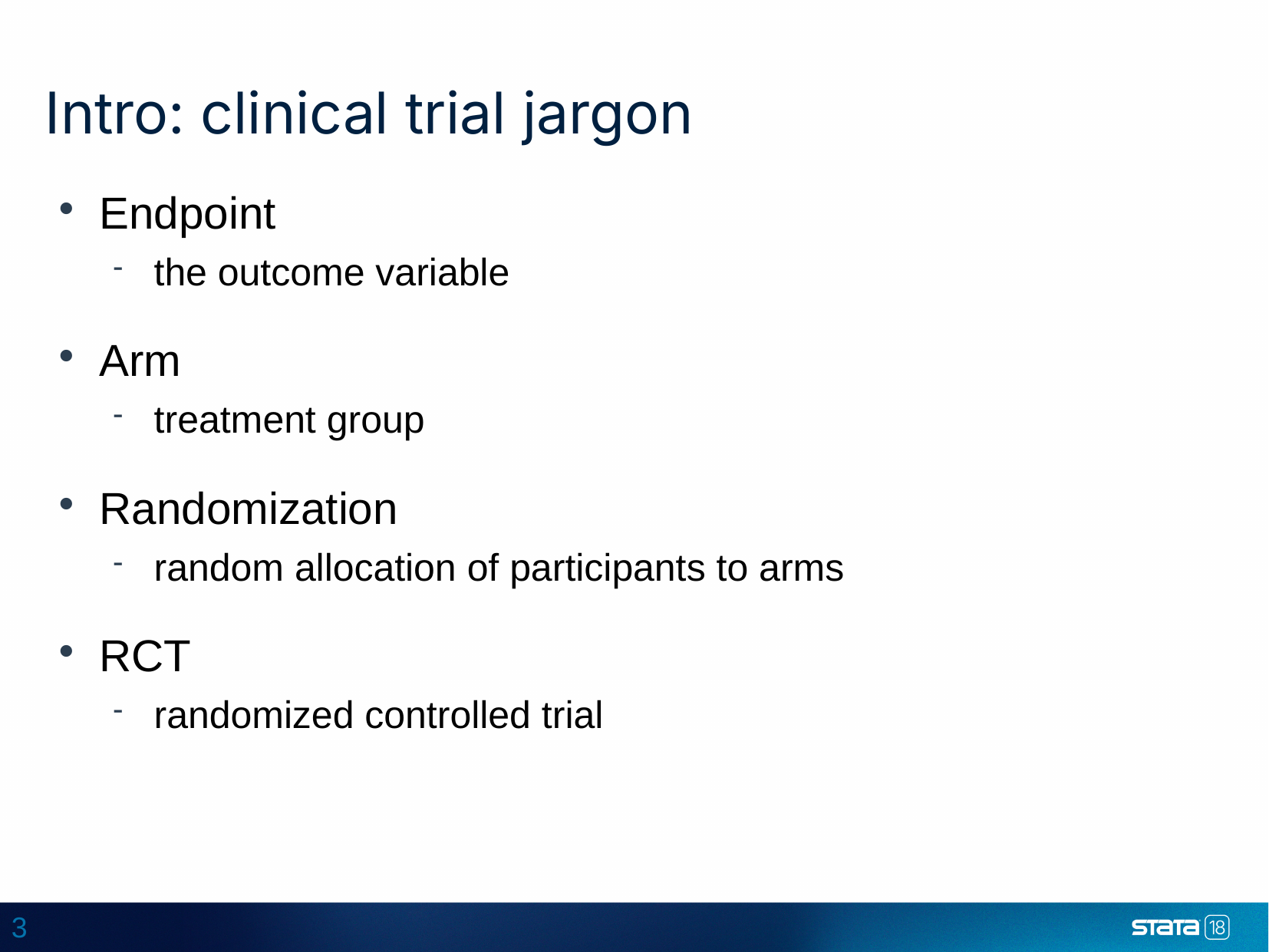

Intro: clinical trial jargon
Endpoint
the outcome variable
Arm
treatment group
Randomization
random allocation of participants to arms
RCT
randomized controlled trial
3